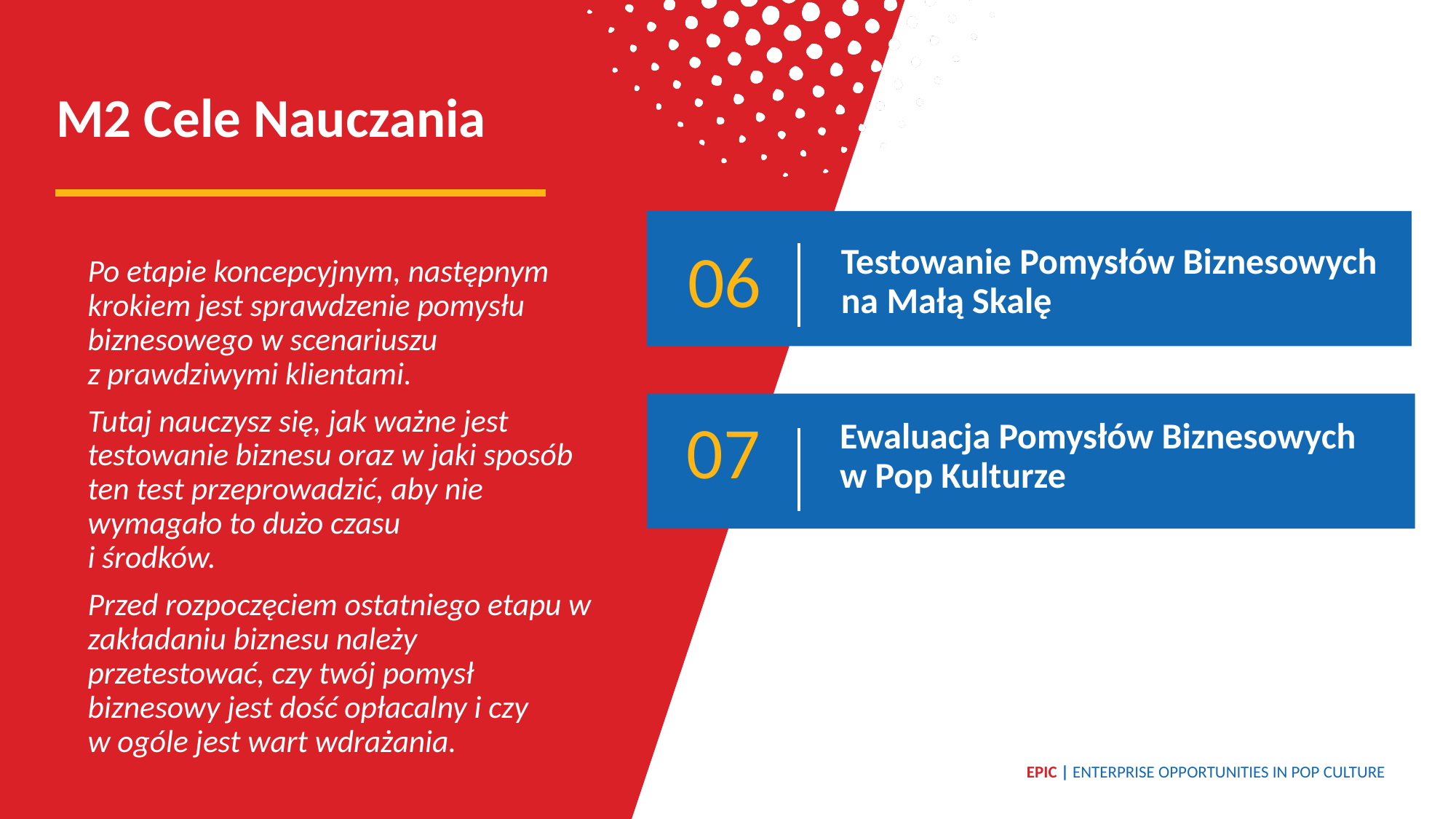

M2 Cele Nauczania
Testowanie Pomysłów Biznesowych na Małą Skalę
06
Po etapie koncepcyjnym, następnym krokiem jest sprawdzenie pomysłu biznesowego w scenariuszu
z prawdziwymi klientami.
Tutaj nauczysz się, jak ważne jest testowanie biznesu oraz w jaki sposób ten test przeprowadzić, aby nie wymagało to dużo czasu
i środków.
Przed rozpoczęciem ostatniego etapu w zakładaniu biznesu należy przetestować, czy twój pomysł biznesowy jest dość opłacalny i czy
w ogóle jest wart wdrażania.
07
Ewaluacja Pomysłów Biznesowych
w Pop Kulturze